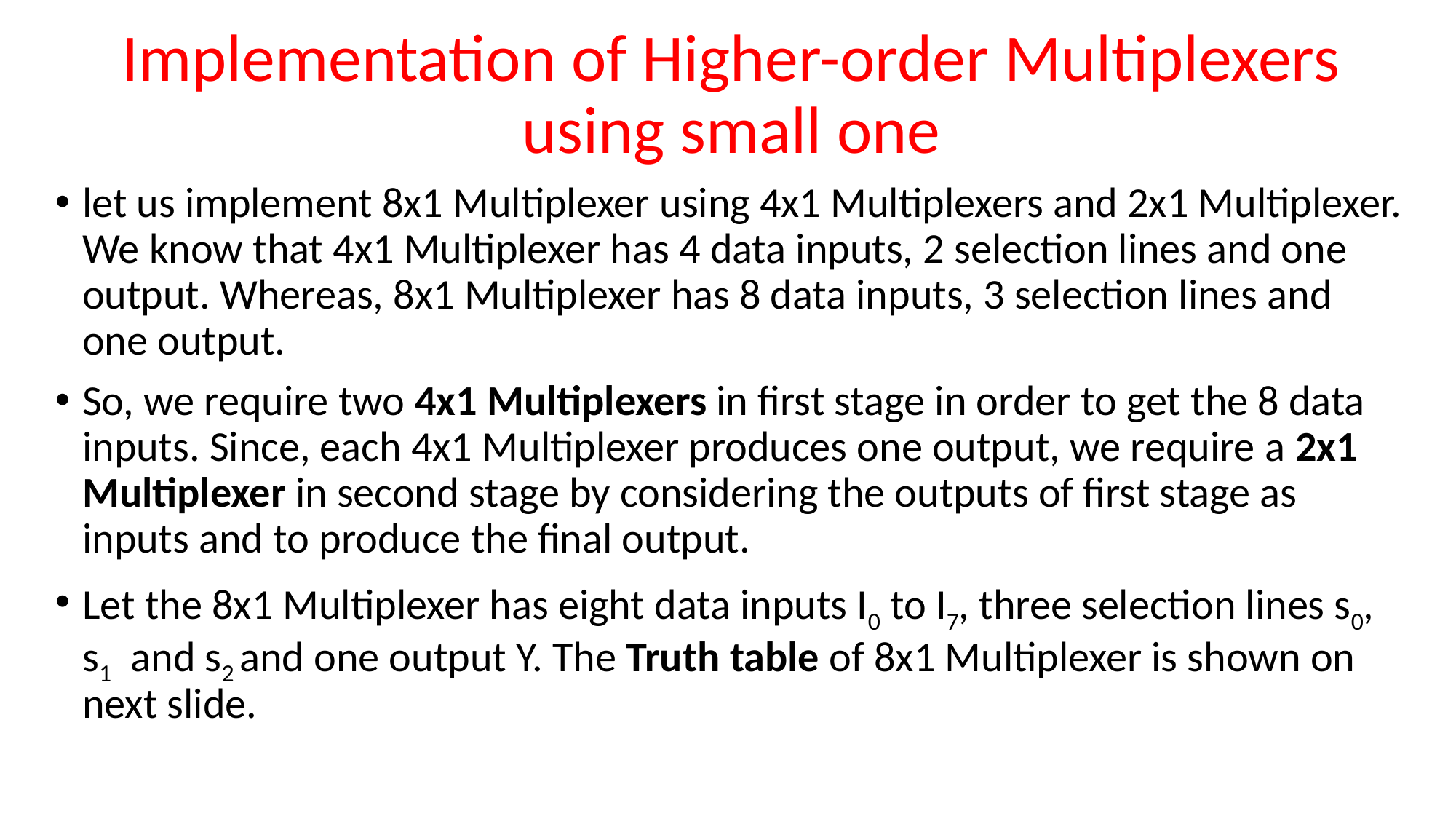

# Implementation of Higher-order Multiplexers using small one
let us implement 8x1 Multiplexer using 4x1 Multiplexers and 2x1 Multiplexer. We know that 4x1 Multiplexer has 4 data inputs, 2 selection lines and one output. Whereas, 8x1 Multiplexer has 8 data inputs, 3 selection lines and one output.
So, we require two 4x1 Multiplexers in first stage in order to get the 8 data inputs. Since, each 4x1 Multiplexer produces one output, we require a 2x1 Multiplexer in second stage by considering the outputs of first stage as inputs and to produce the final output.
Let the 8x1 Multiplexer has eight data inputs I0 to I7, three selection lines s0, s1  and s2 and one output Y. The Truth table of 8x1 Multiplexer is shown on next slide.